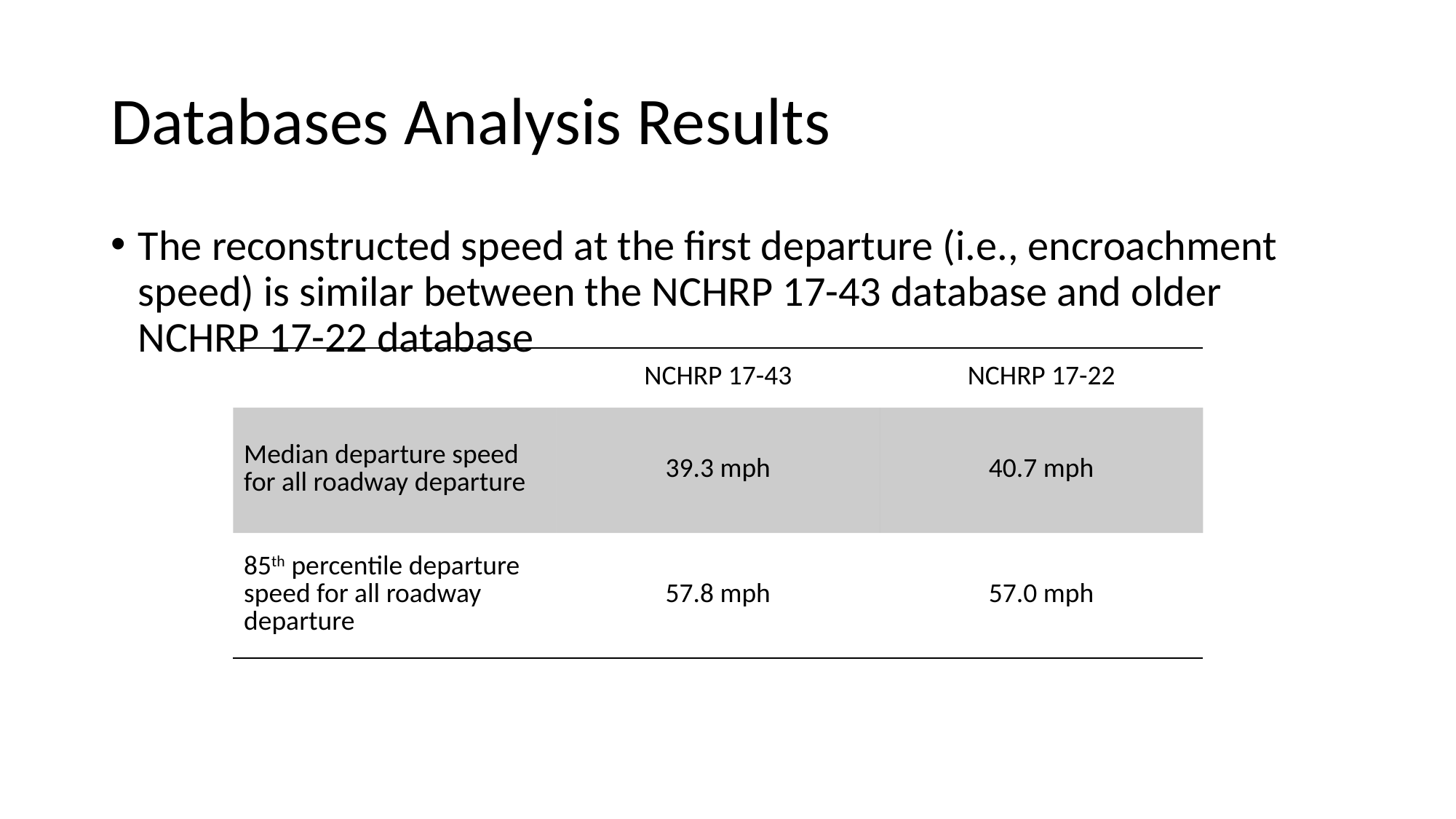

# Databases Analysis Results
The reconstructed speed at the first departure (i.e., encroachment speed) is similar between the NCHRP 17-43 database and older NCHRP 17-22 database

|  | NCHRP 17-43 | NCHRP 17-22 |
| --- | --- | --- |
| Median departure speed for all roadway departure | 39.3 mph | 40.7 mph |
| 85th percentile departure speed for all roadway departure | 57.8 mph | 57.0 mph |
48